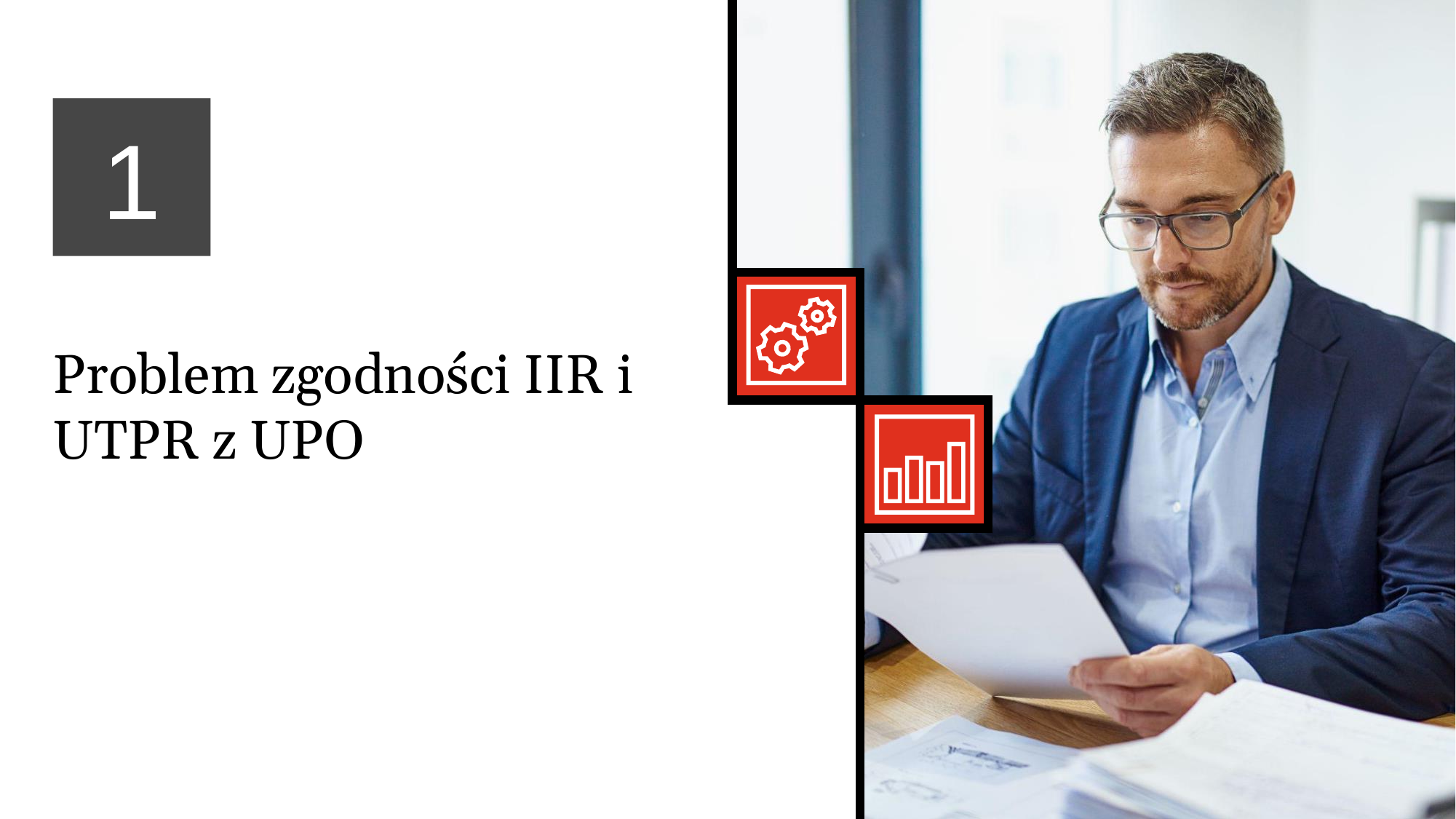

1
# Problem zgodności IIR i UTPR z UPO